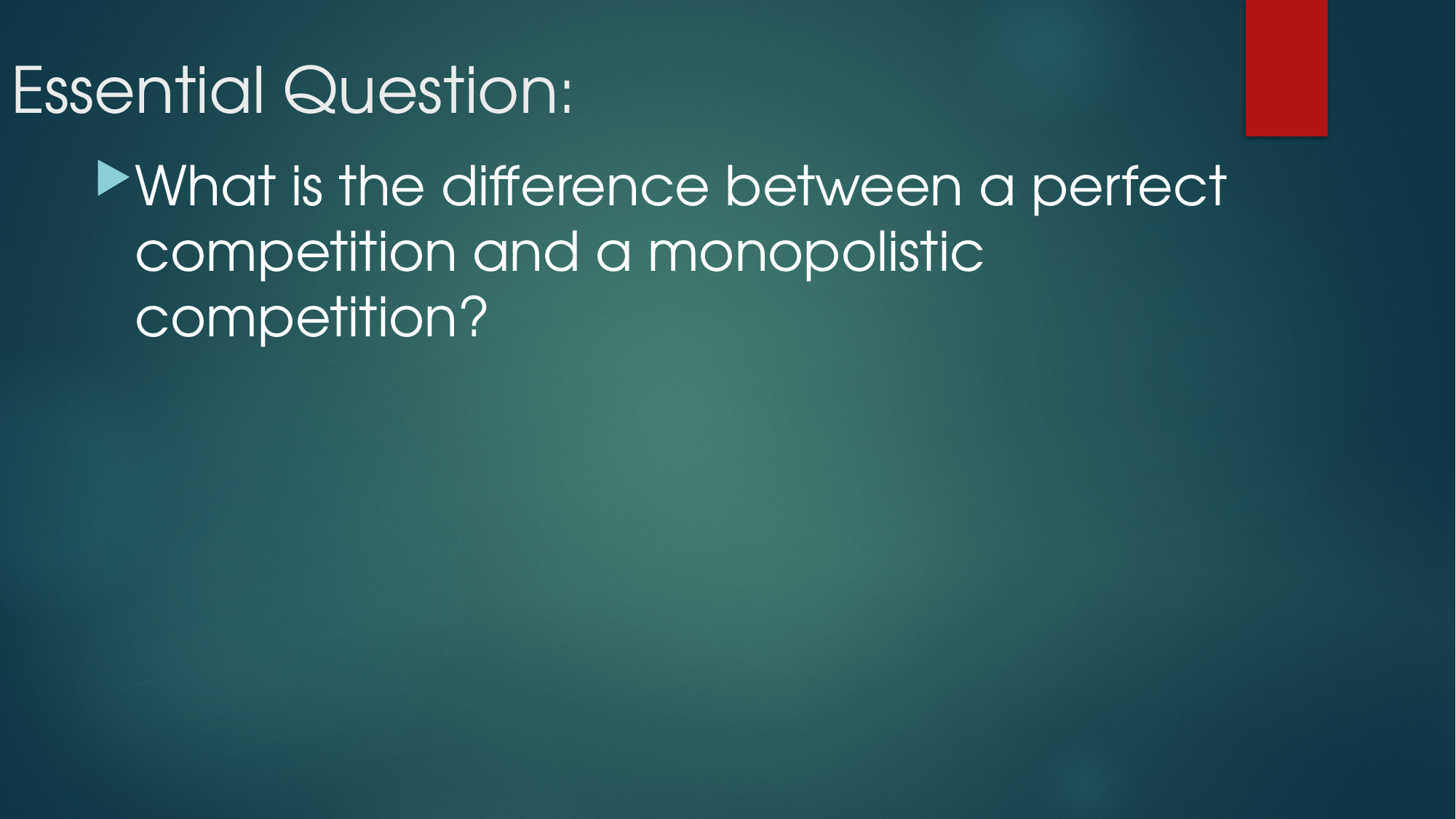

Essential Question:
What is the difference between a perfect competition and a monopolistic competition?